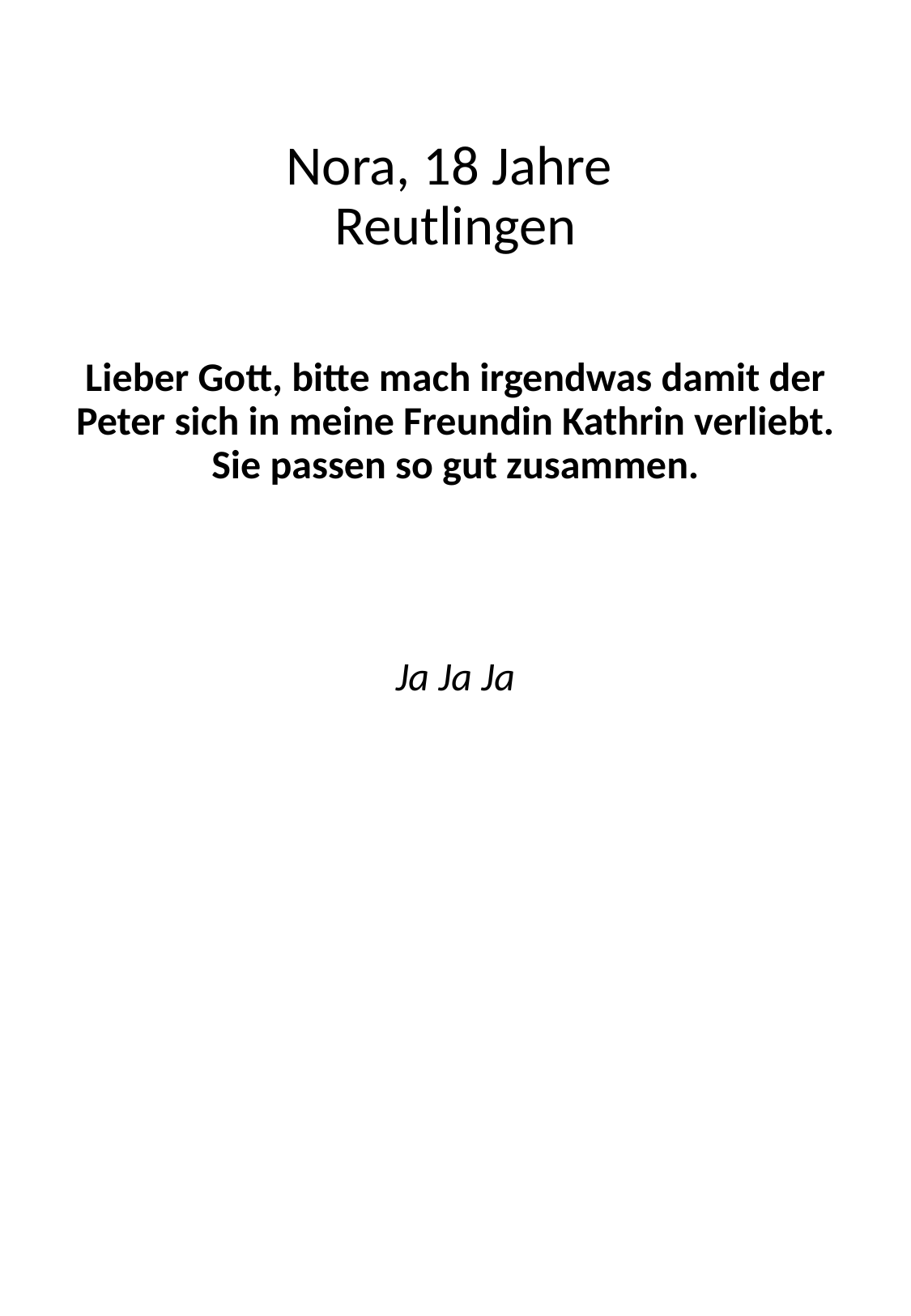

# Nora, 18 Jahre Reutlingen
Lieber Gott, bitte mach irgendwas damit der Peter sich in meine Freundin Kathrin verliebt. Sie passen so gut zusammen.

Ja Ja Ja